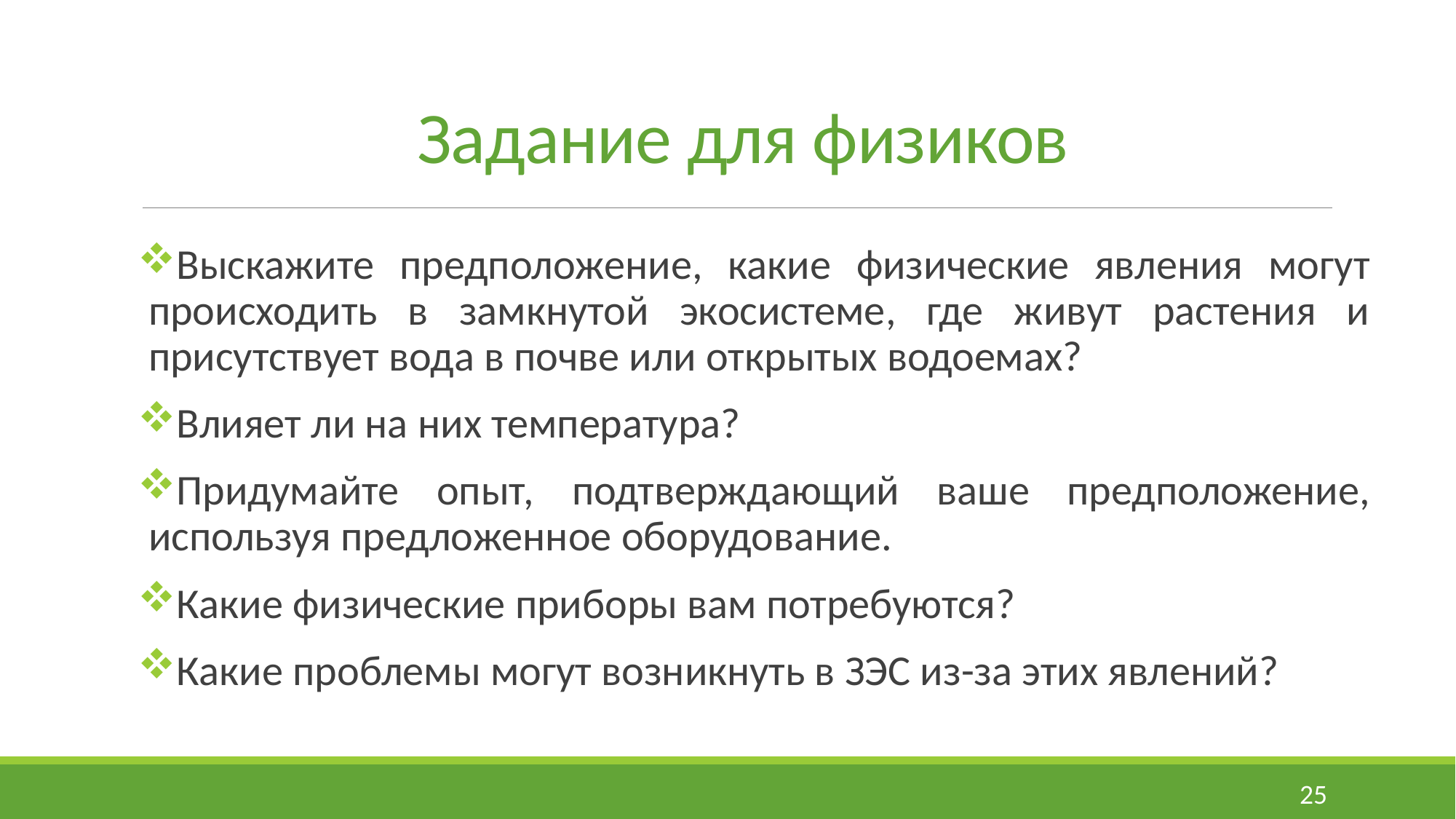

# Задание для физиков
Выскажите предположение, какие физические явления могут происходить в замкнутой экосистеме, где живут растения и присутствует вода в почве или открытых водоемах?
Влияет ли на них температура?
Придумайте опыт, подтверждающий ваше предположение, используя предложенное оборудование.
Какие физические приборы вам потребуются?
Какие проблемы могут возникнуть в ЗЭС из-за этих явлений?

25